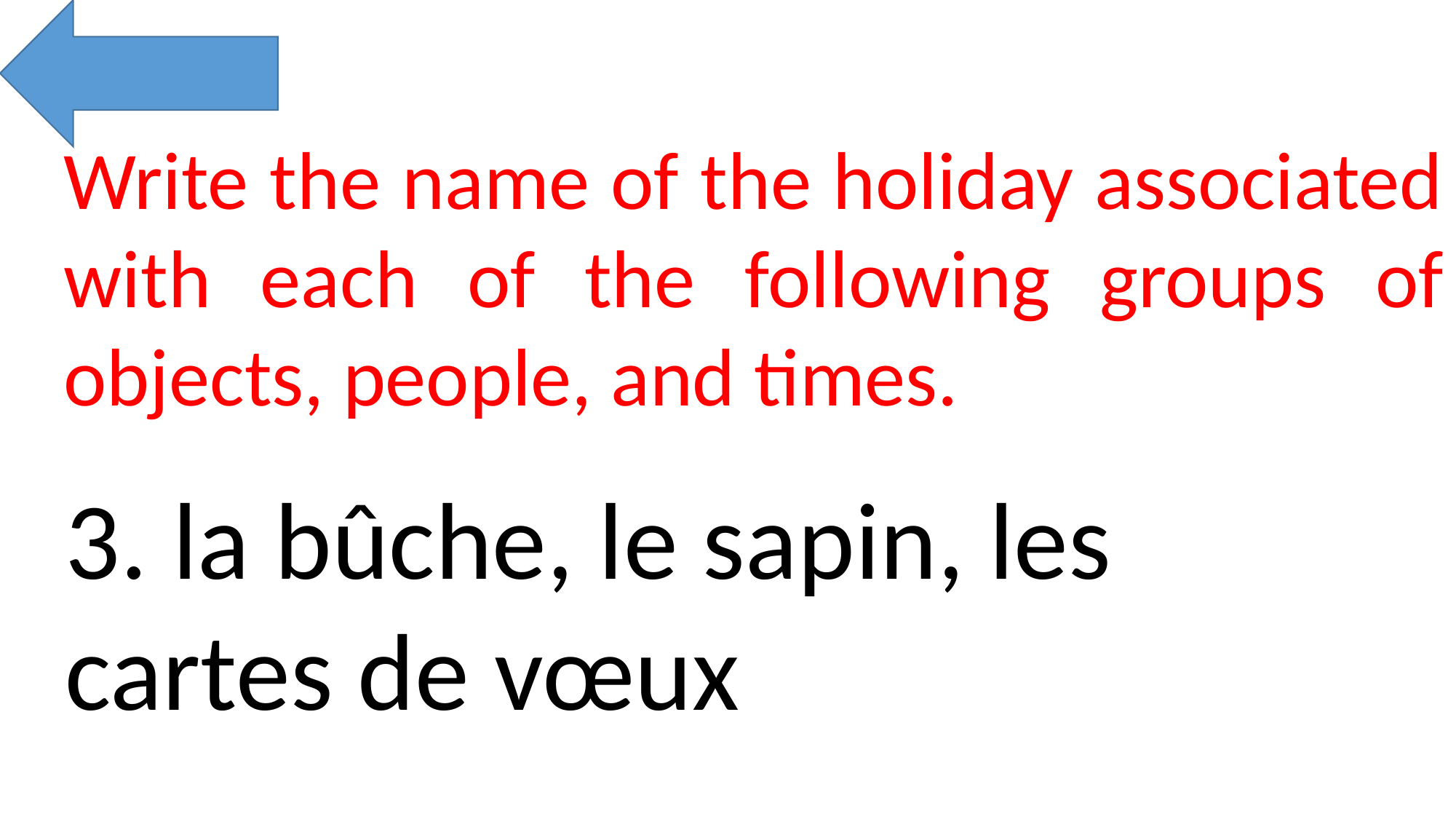

Write the name of the holiday associated with each of the following groups of objects, people, and times.
3. la bûche, le sapin, les cartes de vœux